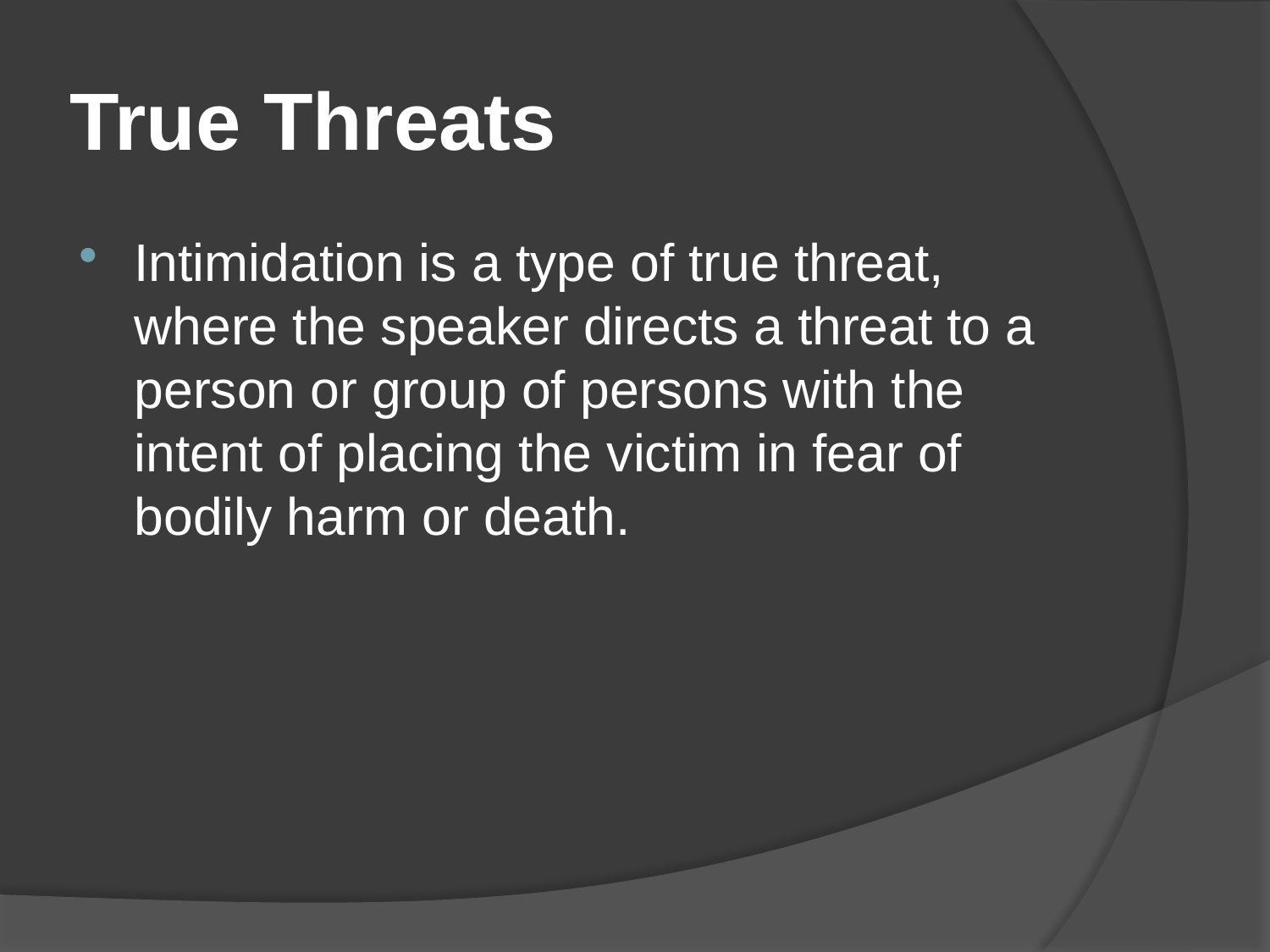

# True Threats
Intimidation is a type of true threat, where the speaker directs a threat to a person or group of persons with the intent of placing the victim in fear of bodily harm or death.